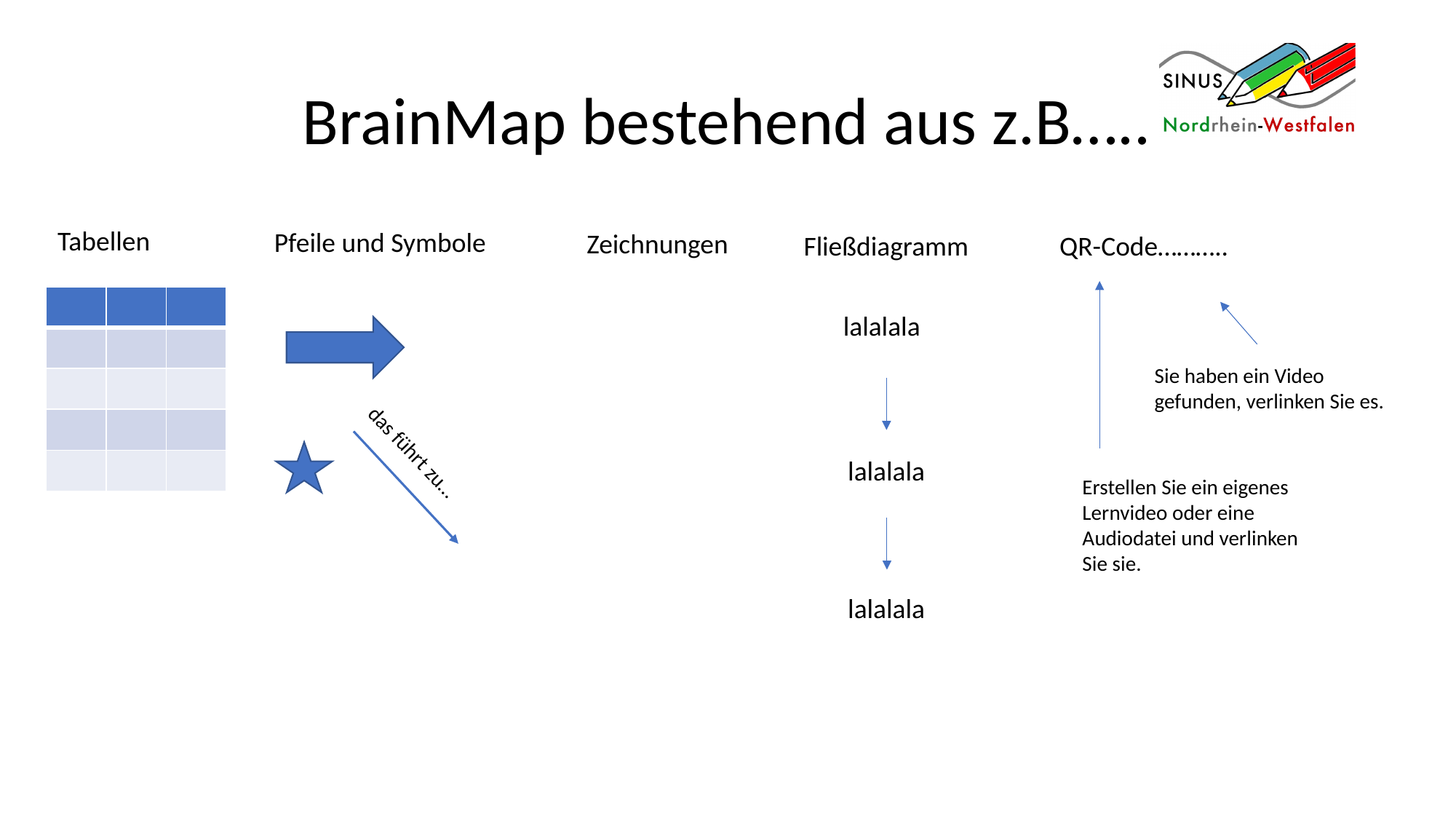

# BrainMap bestehend aus z.B…..
Tabellen
Pfeile und Symbole
Zeichnungen
Fließdiagramm
QR-Code………..
|  |  |  |
| --- | --- | --- |
|  |  |  |
|  |  |  |
|  |  |  |
|  |  |  |
lalalala

Sie haben ein Video gefunden, verlinken Sie es.
das führt zu…

lalalala
Erstellen Sie ein eigenes Lernvideo oder eine Audiodatei und verlinken Sie sie.
lalalala